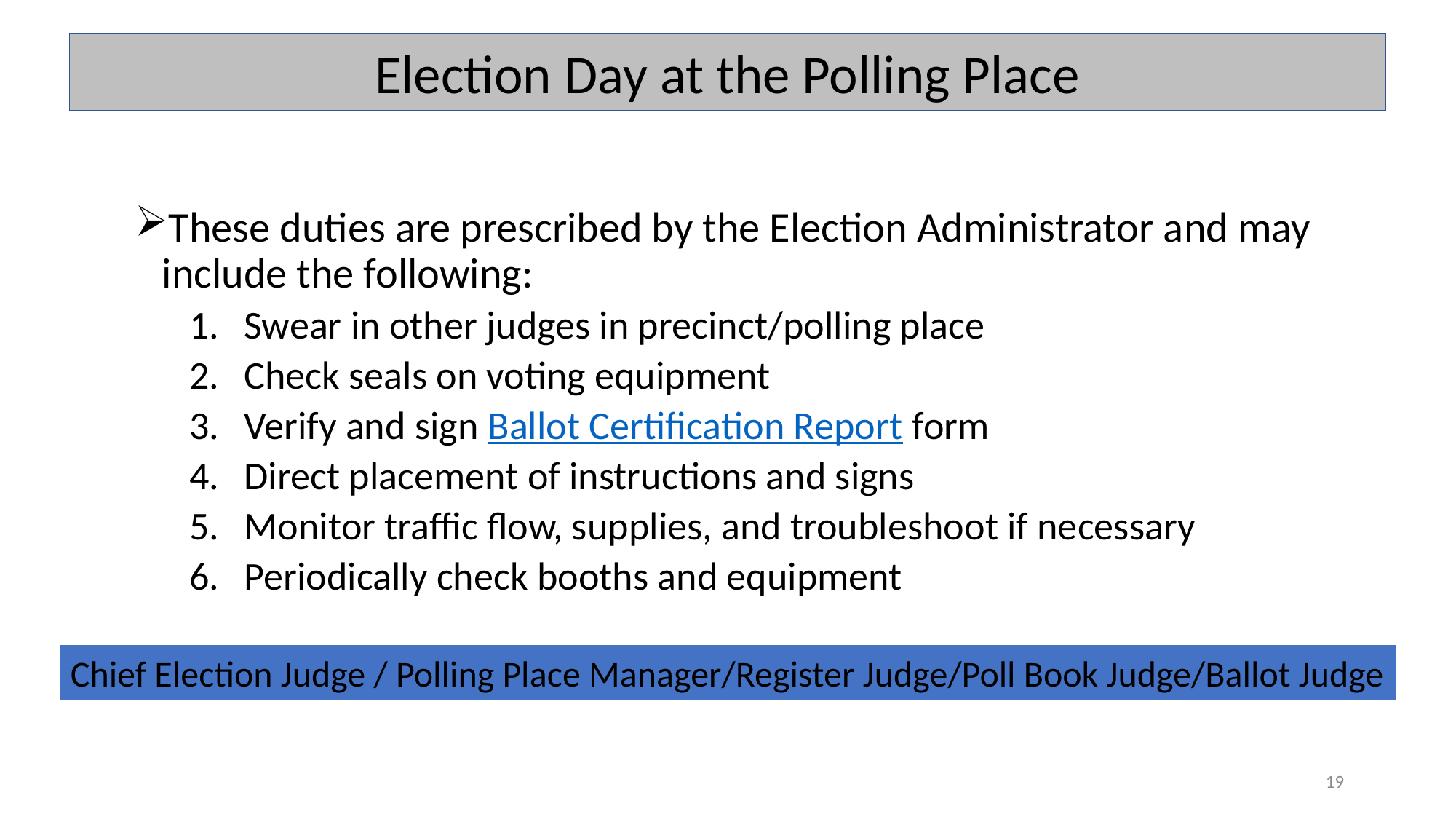

Election Day at the Polling Place
These duties are prescribed by the Election Administrator and may include the following:
Swear in other judges in precinct/polling place
Check seals on voting equipment
Verify and sign Ballot Certification Report form
Direct placement of instructions and signs
Monitor traffic flow, supplies, and troubleshoot if necessary
Periodically check booths and equipment
Chief Election Judge / Polling Place Manager/Register Judge/Poll Book Judge/Ballot Judge
19